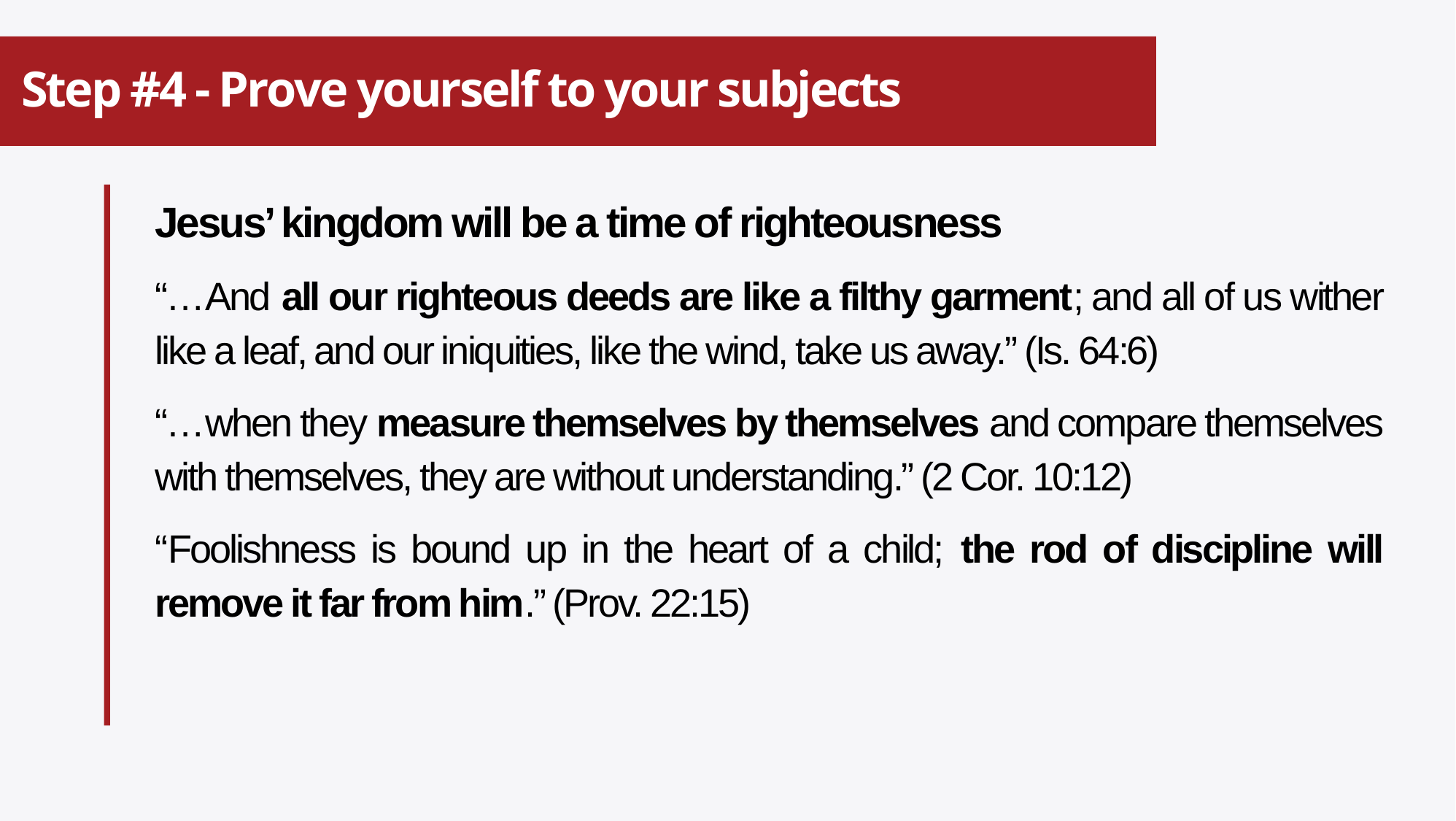

# Step #4 - Prove yourself to your subjects
Jesus’ kingdom will be a time of righteousness
“…And all our righteous deeds are like a filthy garment; and all of us wither like a leaf, and our iniquities, like the wind, take us away.” (Is. 64:6)
“…when they measure themselves by themselves and compare themselves with themselves, they are without understanding.” (2 Cor. 10:12)
“Foolishness is bound up in the heart of a child; the rod of discipline will remove it far from him.” (Prov. 22:15)